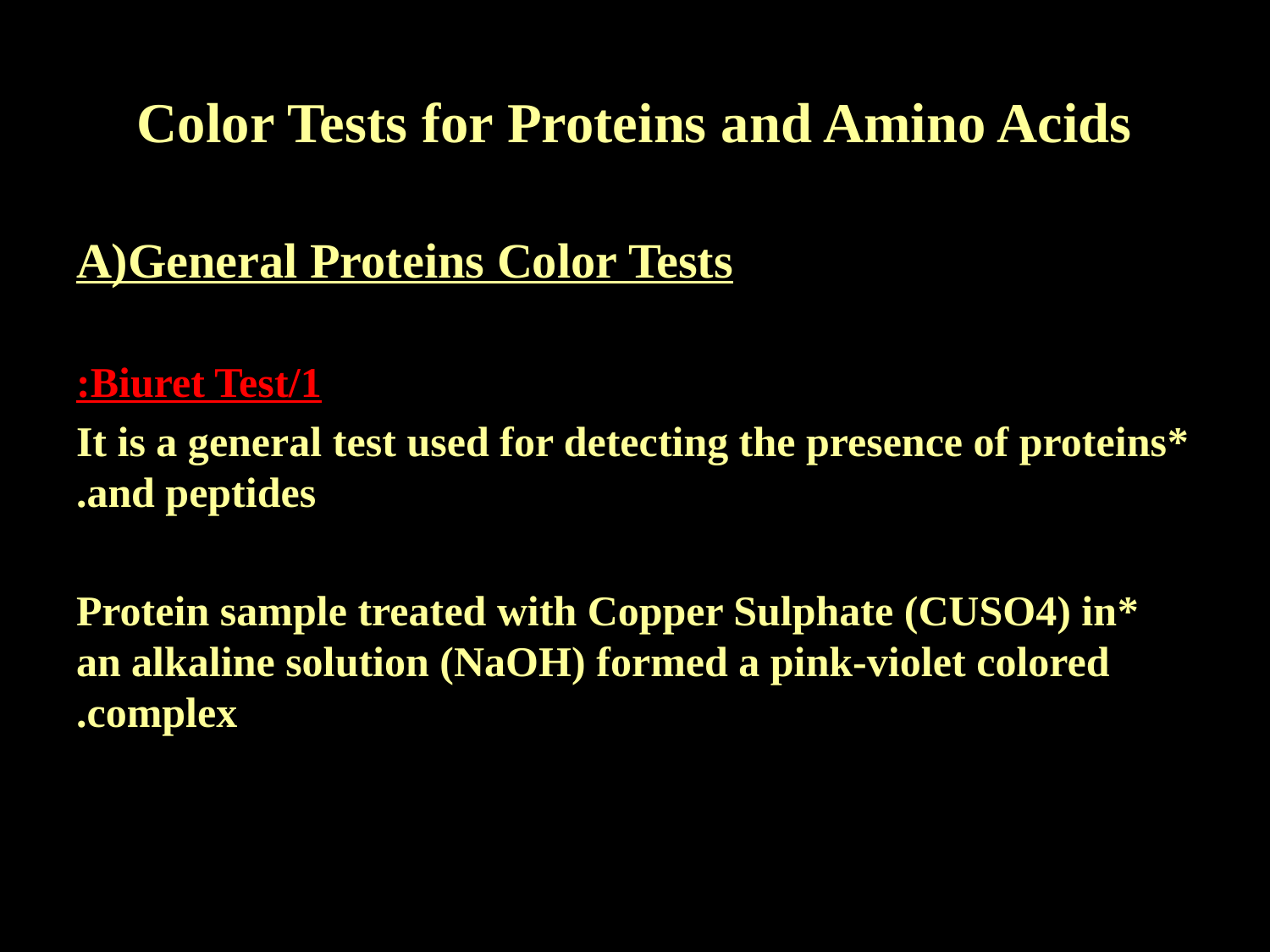

# Color Tests for Proteins and Amino Acids
A)General Proteins Color Tests

1/Biuret Test:
*It is a general test used for detecting the presence of proteins and peptides.

*Protein sample treated with Copper Sulphate (CUSO4) in an alkaline solution (NaOH) formed a pink-violet colored complex.